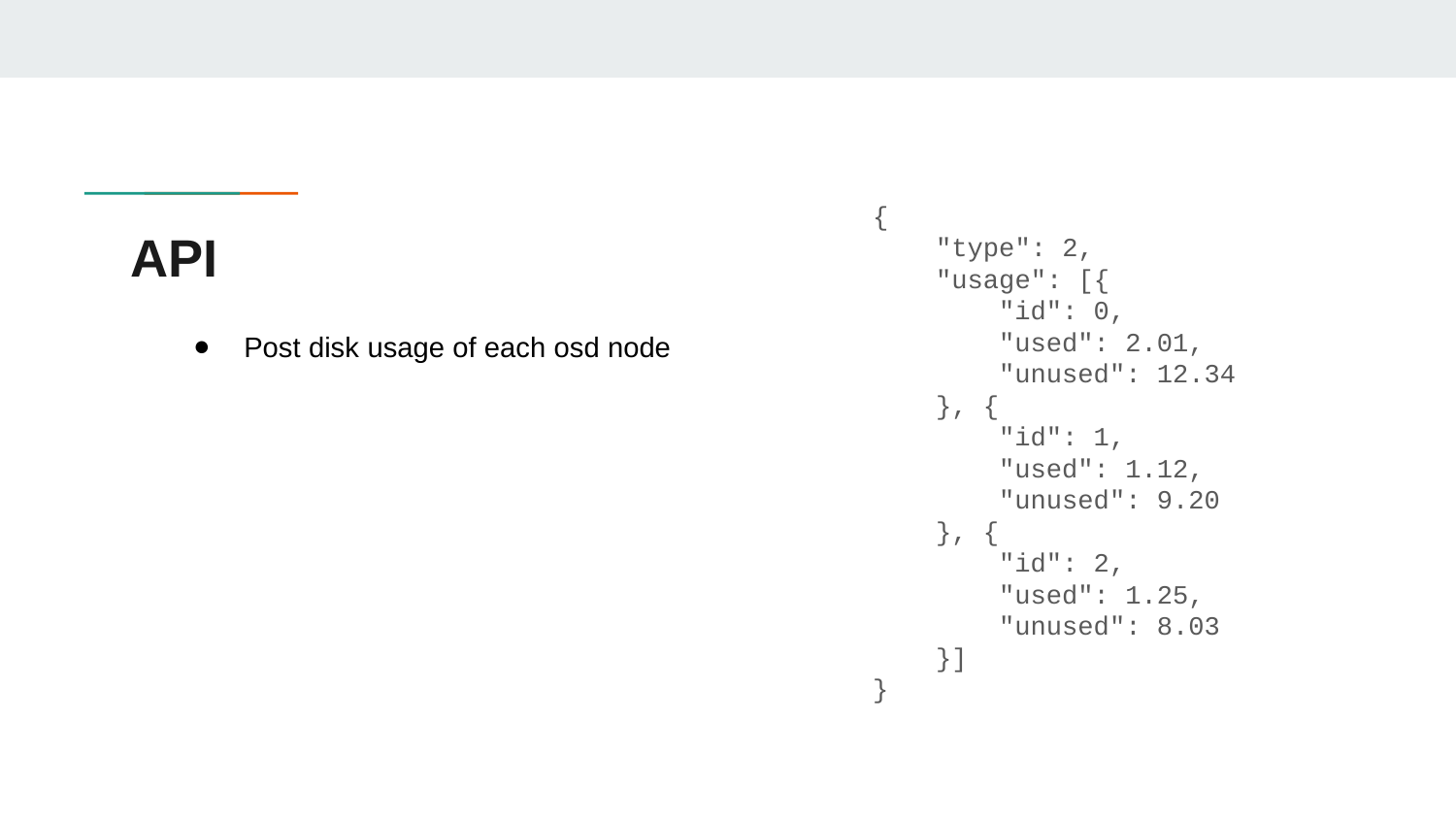

{
    "type": 2,
    "usage": [{
        "id": 0,
        "used": 2.01,
        "unused": 12.34
    }, {
        "id": 1,
        "used": 1.12,
        "unused": 9.20
    }, {
        "id": 2,
        "used": 1.25,
        "unused": 8.03
    }]
}

# API
Post disk usage of each osd node